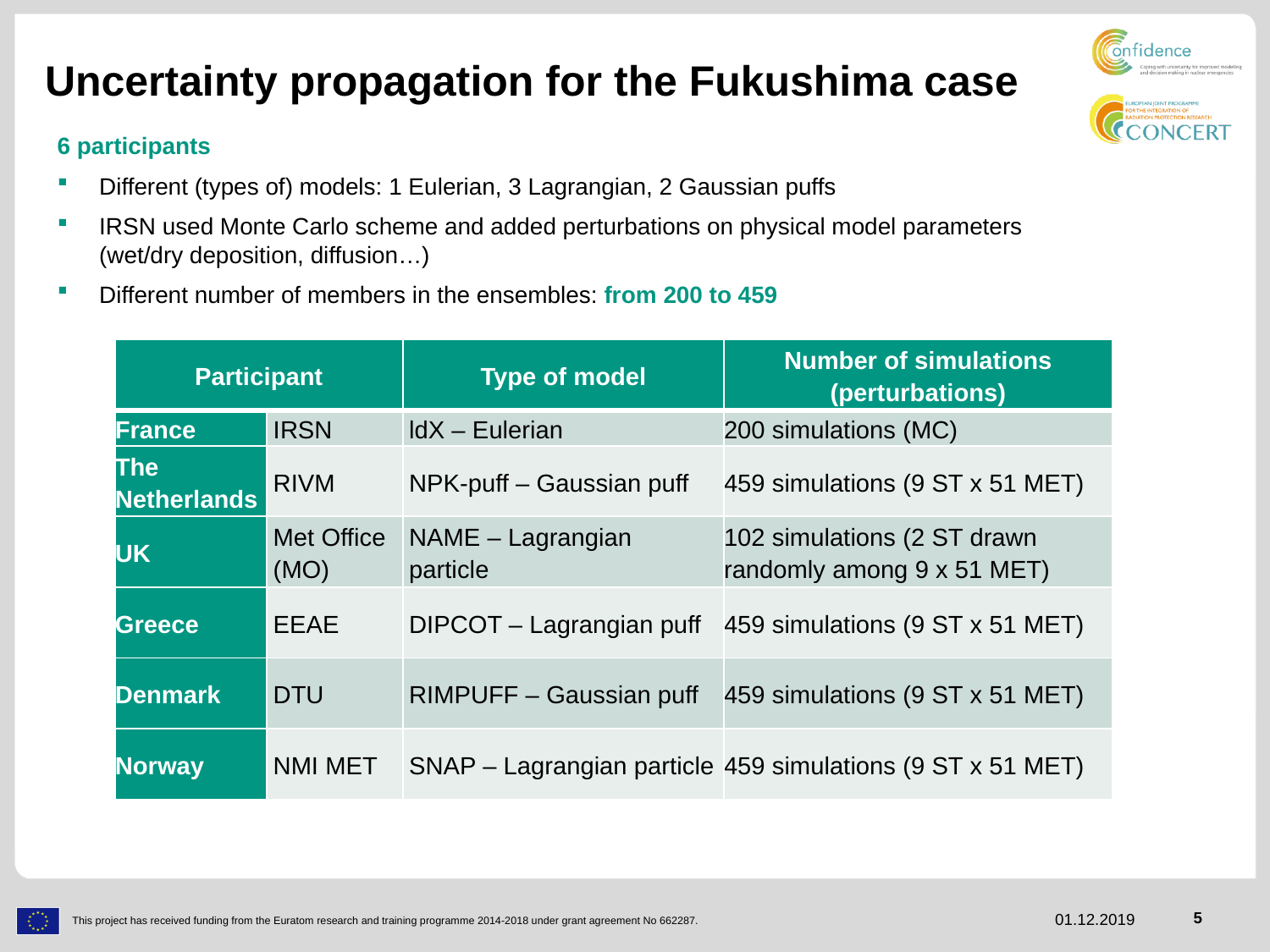

# Uncertainty propagation for the Fukushima case
6 participants
Different (types of) models: 1 Eulerian, 3 Lagrangian, 2 Gaussian puffs
IRSN used Monte Carlo scheme and added perturbations on physical model parameters (wet/dry deposition, diffusion…)
Different number of members in the ensembles: from 200 to 459
| Participant |  | Type of model | Number of simulations (perturbations) |
| --- | --- | --- | --- |
| France | IRSN | ldX – Eulerian | 200 simulations (MC) |
| The Netherlands | RIVM | NPK-puff – Gaussian puff | 459 simulations (9 ST x 51 MET) |
| UK | Met Office (MO) | NAME – Lagrangian particle | 102 simulations (2 ST drawn randomly among 9 x 51 MET) |
| Greece | EEAE | DIPCOT – Lagrangian puff | 459 simulations (9 ST x 51 MET) |
| Denmark | DTU | RIMPUFF – Gaussian puff | 459 simulations (9 ST x 51 MET) |
| Norway | NMI MET | SNAP – Lagrangian particle | 459 simulations (9 ST x 51 MET) |